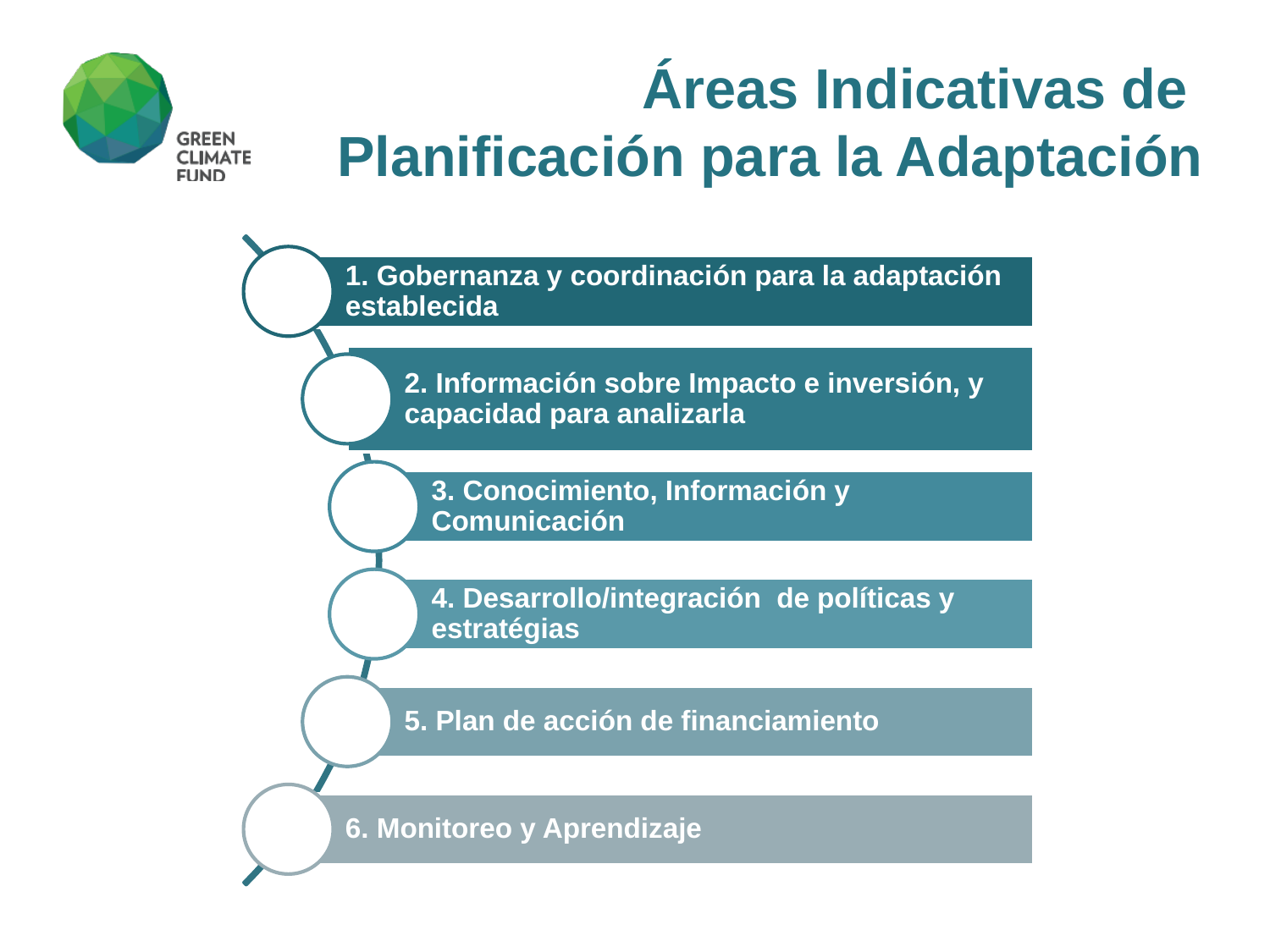

Áreas Indicativas de
Planificación para la Adaptación
1. Gobernanza y coordinación para la adaptación establecida
2. Información sobre Impacto e inversión, y capacidad para analizarla
3. Conocimiento, Información y Comunicación
4. Desarrollo/integración  de políticas y estratégias
5. Plan de acción de financiamiento
6. Monitoreo y Aprendizaje